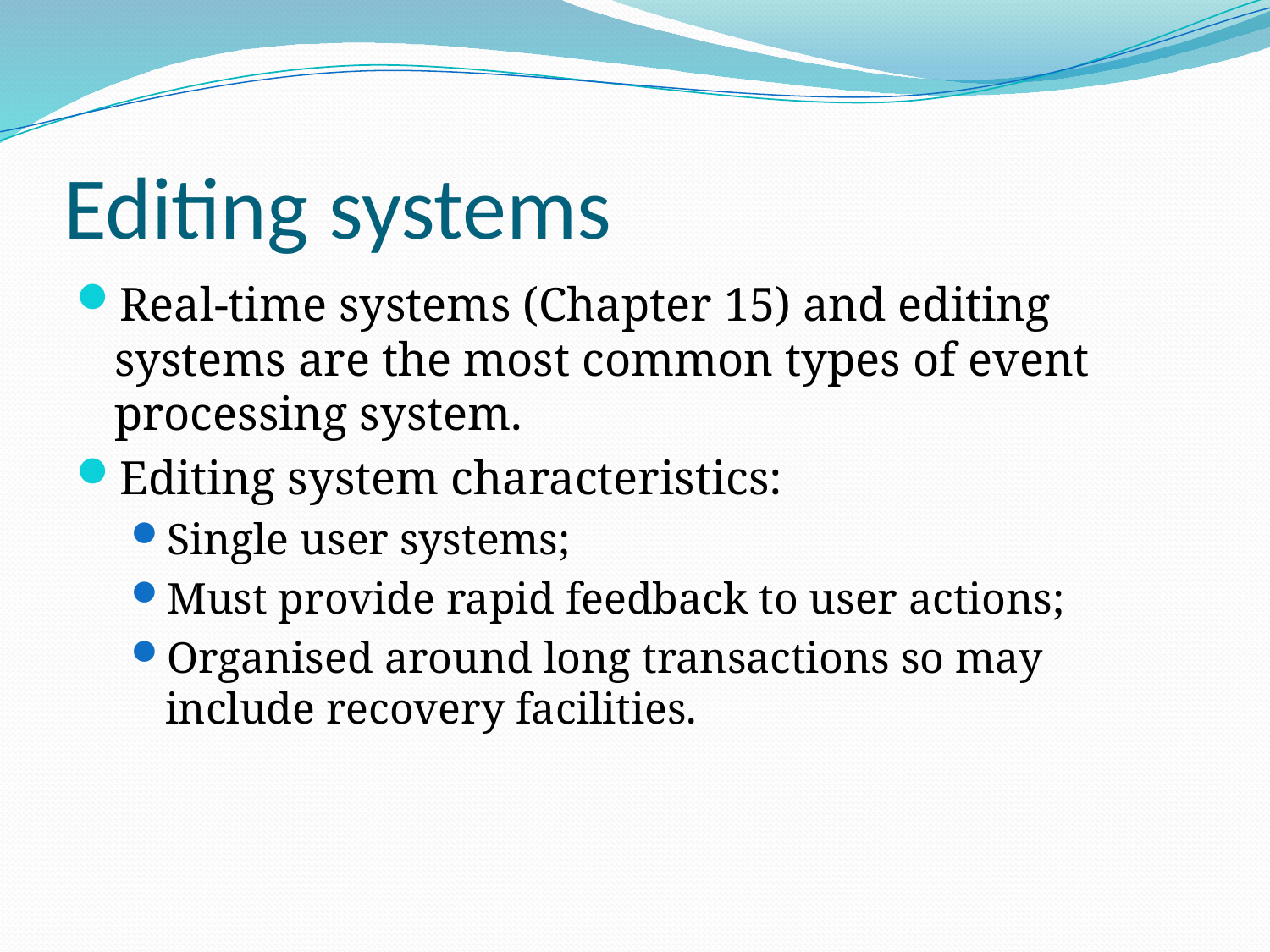

# Editing systems
Real-time systems (Chapter 15) and editing systems are the most common types of event processing system.
Editing system characteristics:
Single user systems;
Must provide rapid feedback to user actions;
Organised around long transactions so may include recovery facilities.